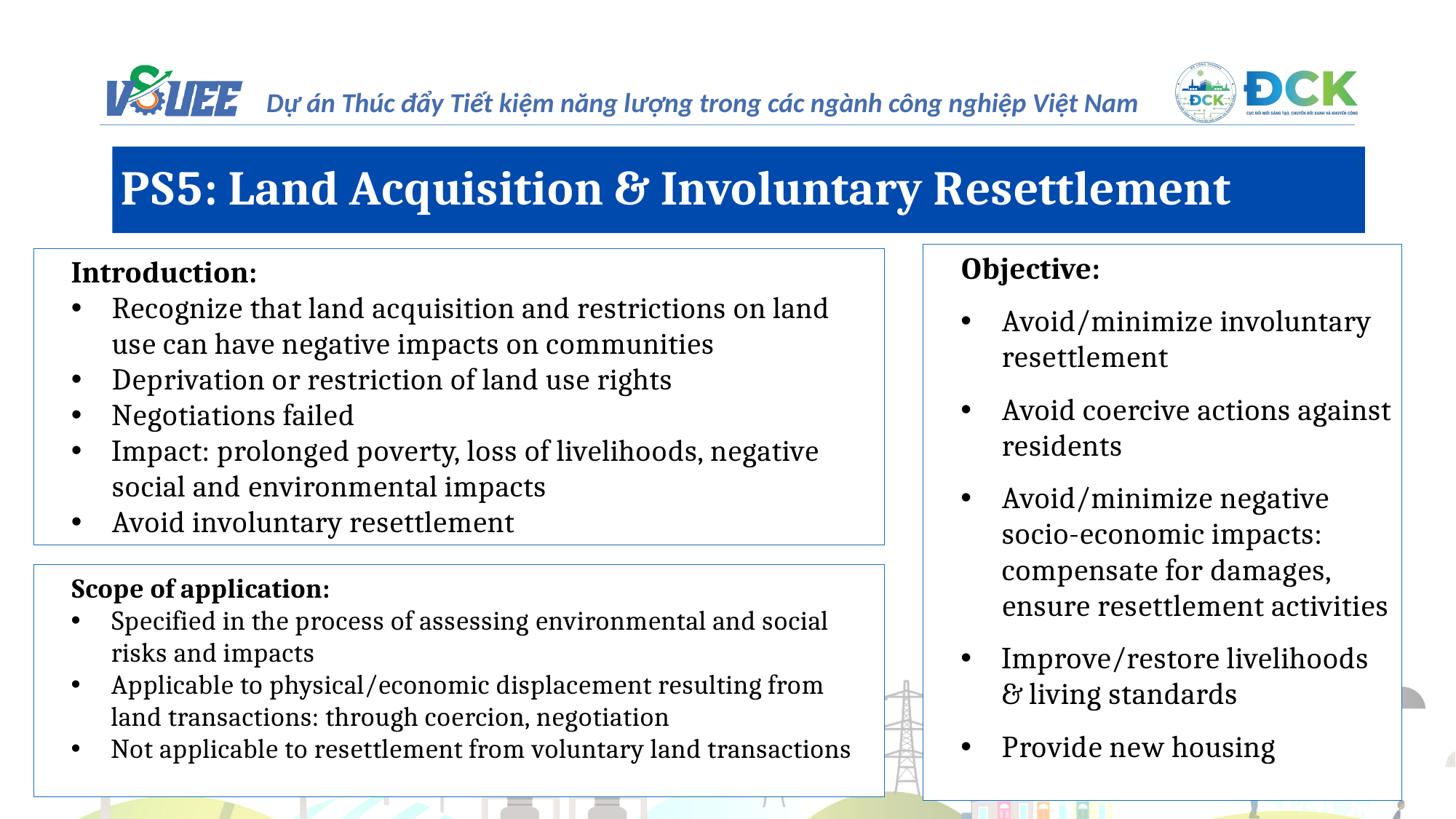

PS5: Land Acquisition & Involuntary Resettlement
Objective:
Avoid/minimize involuntary resettlement
Avoid coercive actions against residents
Avoid/minimize negative socio-economic impacts: compensate for damages, ensure resettlement activities
Improve/restore livelihoods & living standards
Provide new housing
Introduction:
Recognize that land acquisition and restrictions on land use can have negative impacts on communities
Deprivation or restriction of land use rights
Negotiations failed
Impact: prolonged poverty, loss of livelihoods, negative social and environmental impacts
Avoid involuntary resettlement
Scope of application:
Specified in the process of assessing environmental and social risks and impacts
Applicable to physical/economic displacement resulting from land transactions: through coercion, negotiation
Not applicable to resettlement from voluntary land transactions
​